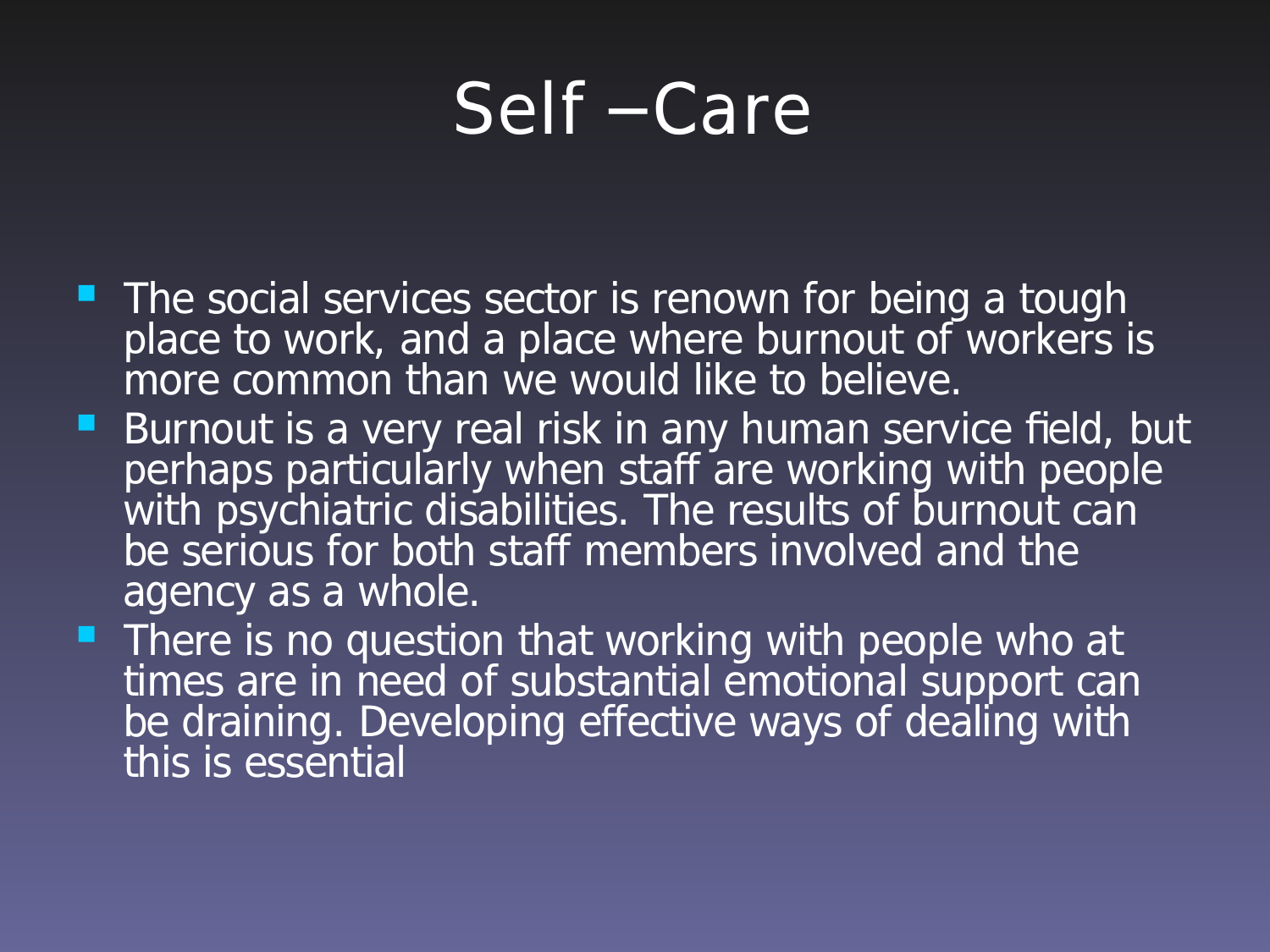

# Self –Care
The social services sector is renown for being a tough place to work, and a place where burnout of workers is more common than we would like to believe.
Burnout is a very real risk in any human service field, but perhaps particularly when staff are working with people with psychiatric disabilities. The results of burnout can be serious for both staff members involved and the agency as a whole.
There is no question that working with people who at times are in need of substantial emotional support can be draining. Developing effective ways of dealing with this is essential